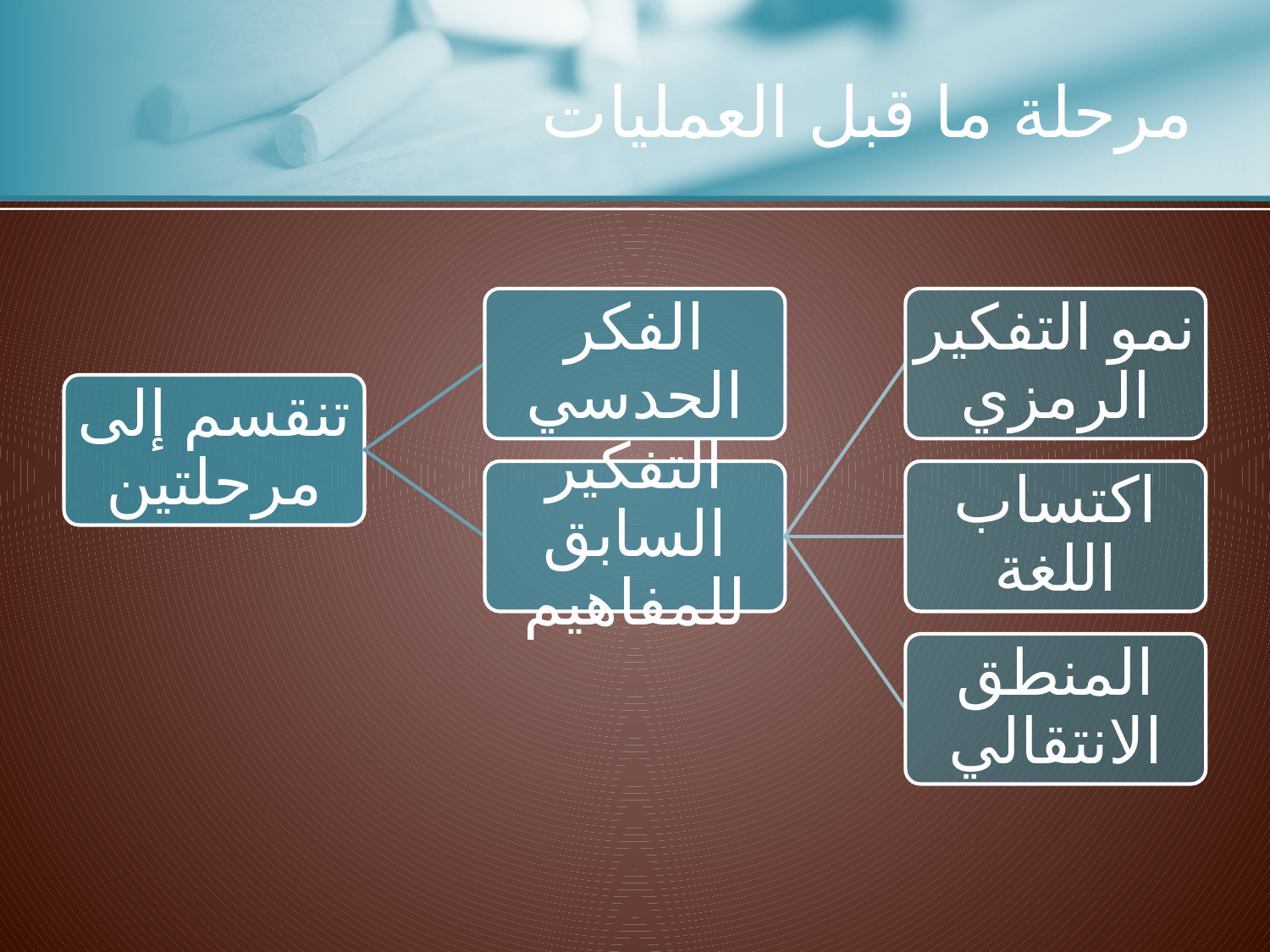

# مرحلة ما قبل العمليات
تنقسم إلى مرحلتين

الفكر الحدسي

التفكير السابق للمفاهيم

نمو التفكير الرمزي

اكتساب اللغة

المنطق الانتقالي